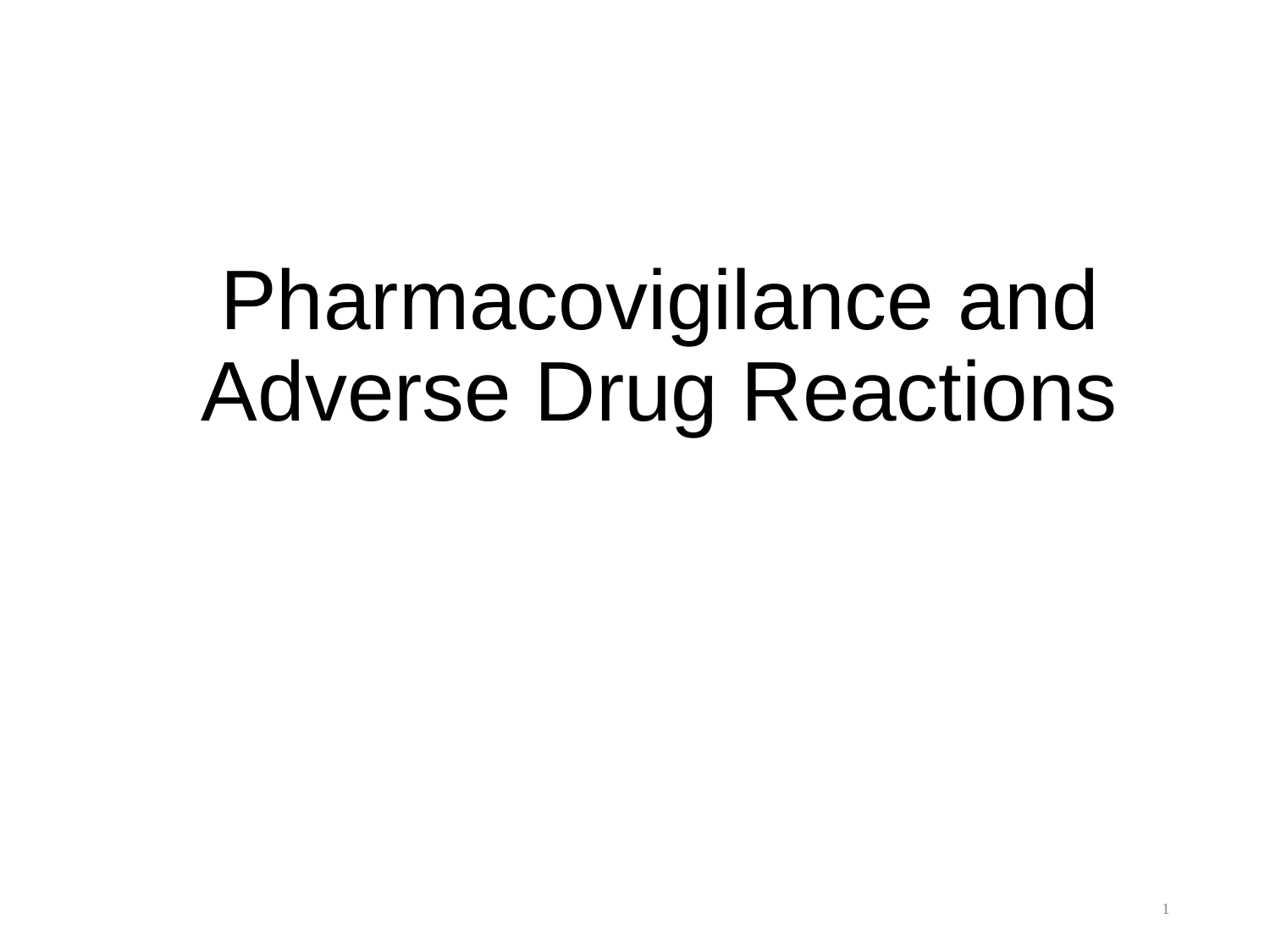

# Pharmacovigilance and Adverse Drug Reactions

1